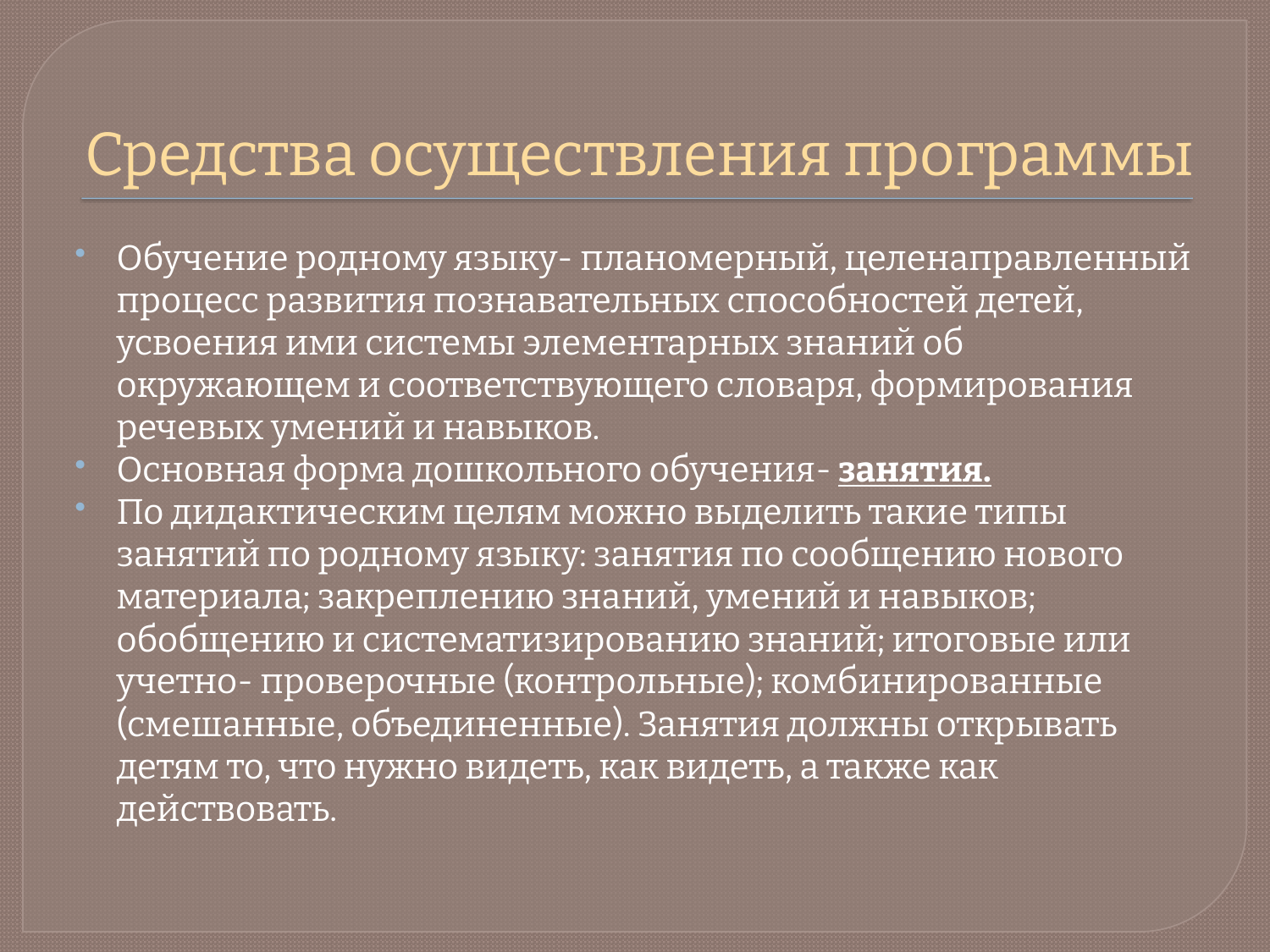

# Средства осуществления программы
Обучение родному языку- планомерный, целенаправленный процесс развития познавательных способностей детей, усвоения ими системы элементарных знаний об окружающем и соответствующего словаря, формирования речевых умений и навыков.
Основная форма дошкольного обучения- занятия.
По дидактическим целям можно выделить такие типы занятий по родному языку: занятия по сообщению нового материала; закреплению знаний, умений и навыков; обобщению и систематизированию знаний; итоговые или учетно- проверочные (контрольные); комбинированные (смешанные, объединенные). Занятия должны открывать детям то, что нужно видеть, как видеть, а также как действовать.